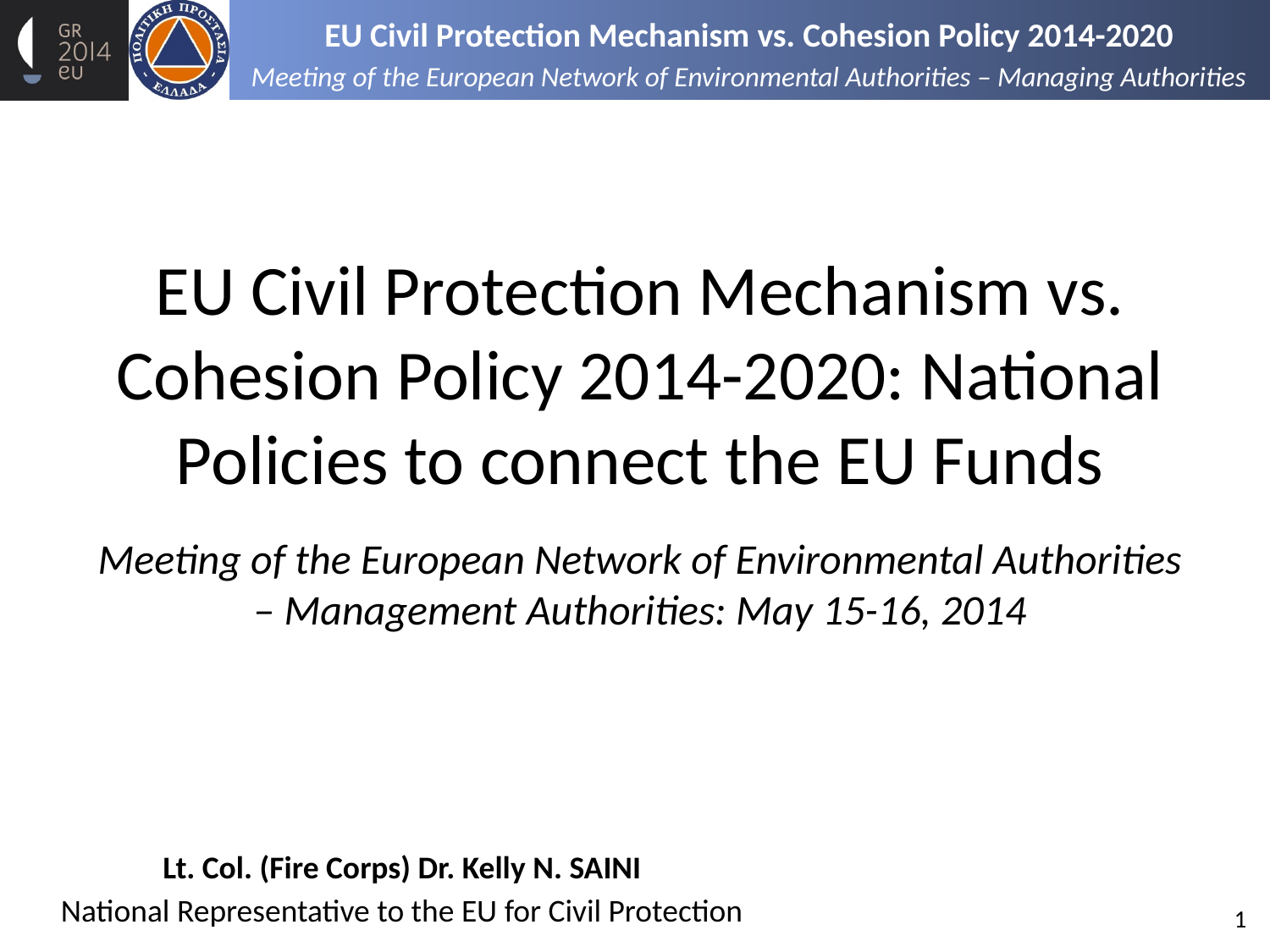

# EU Civil Protection Mechanism vs. Cohesion Policy 2014-2020: National Policies to connect the EU Funds Meeting of the European Network of Environmental Authorities – Management Authorities: May 15-16, 2014
Lt. Col. (Fire Corps) Dr. Kelly N. SAINI
National Representative to the EU for Civil Protection
1